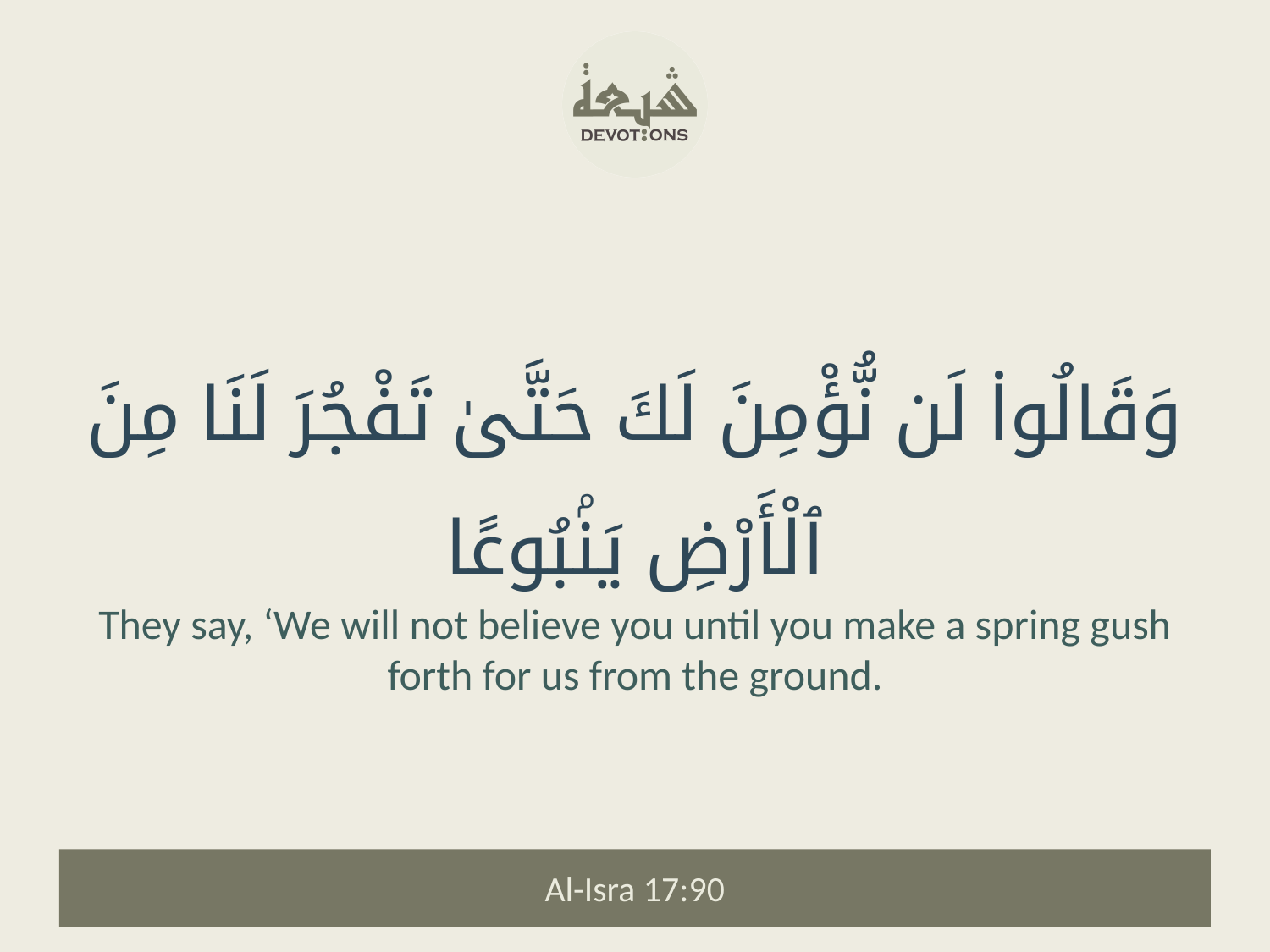

وَقَالُوا۟ لَن نُّؤْمِنَ لَكَ حَتَّىٰ تَفْجُرَ لَنَا مِنَ ٱلْأَرْضِ يَنۢبُوعًا
They say, ‘We will not believe you until you make a spring gush forth for us from the ground.
Al-Isra 17:90